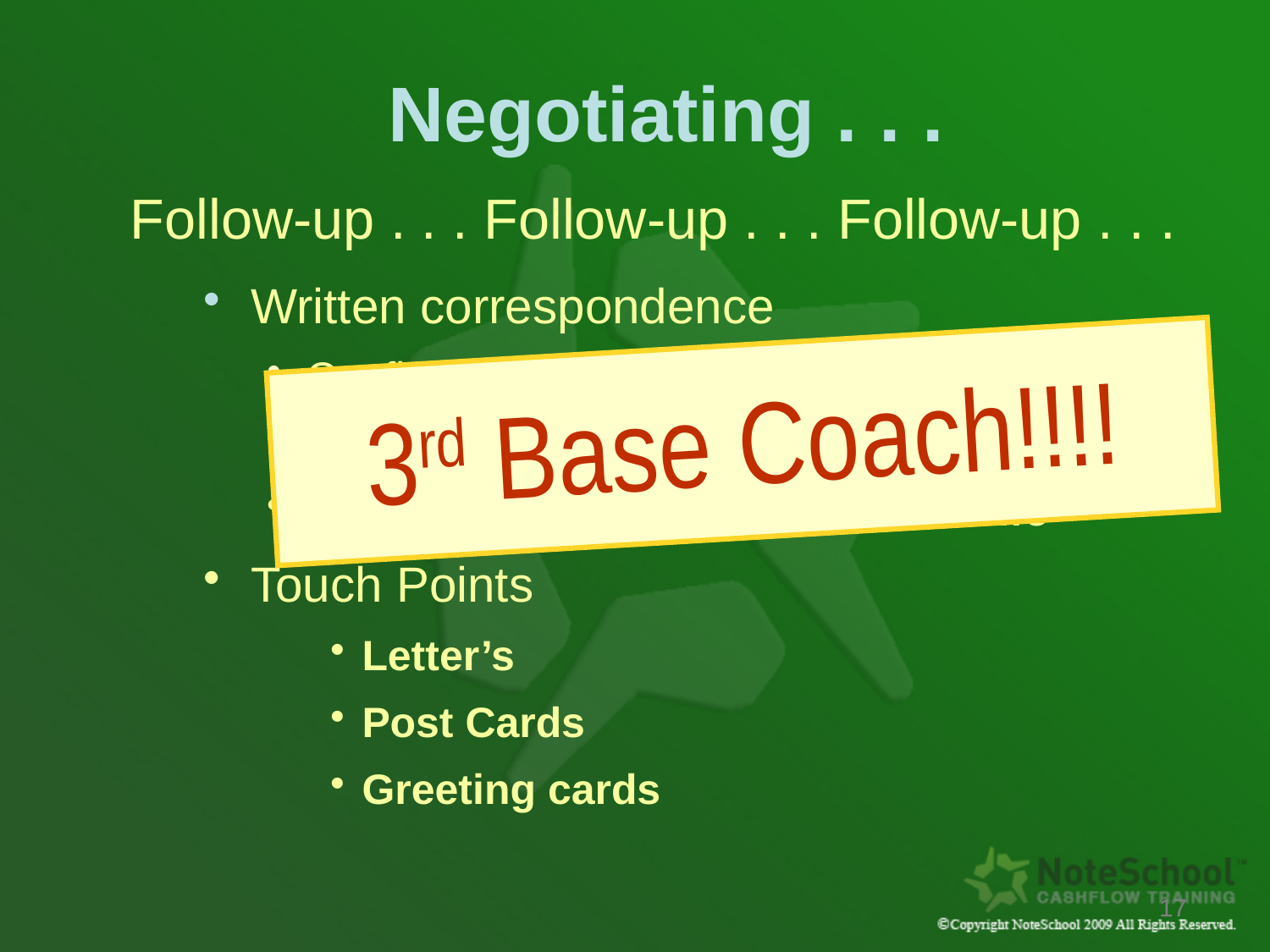

# Negotiating . . .
Follow-up . . . Follow-up . . . Follow-up . . .

Written correspondence
Confirming your bid
Allows them to study the offer
Provides them with your contact info
Touch Points
Letter’s
Post Cards
Greeting cards
3rd Base Coach!!!!